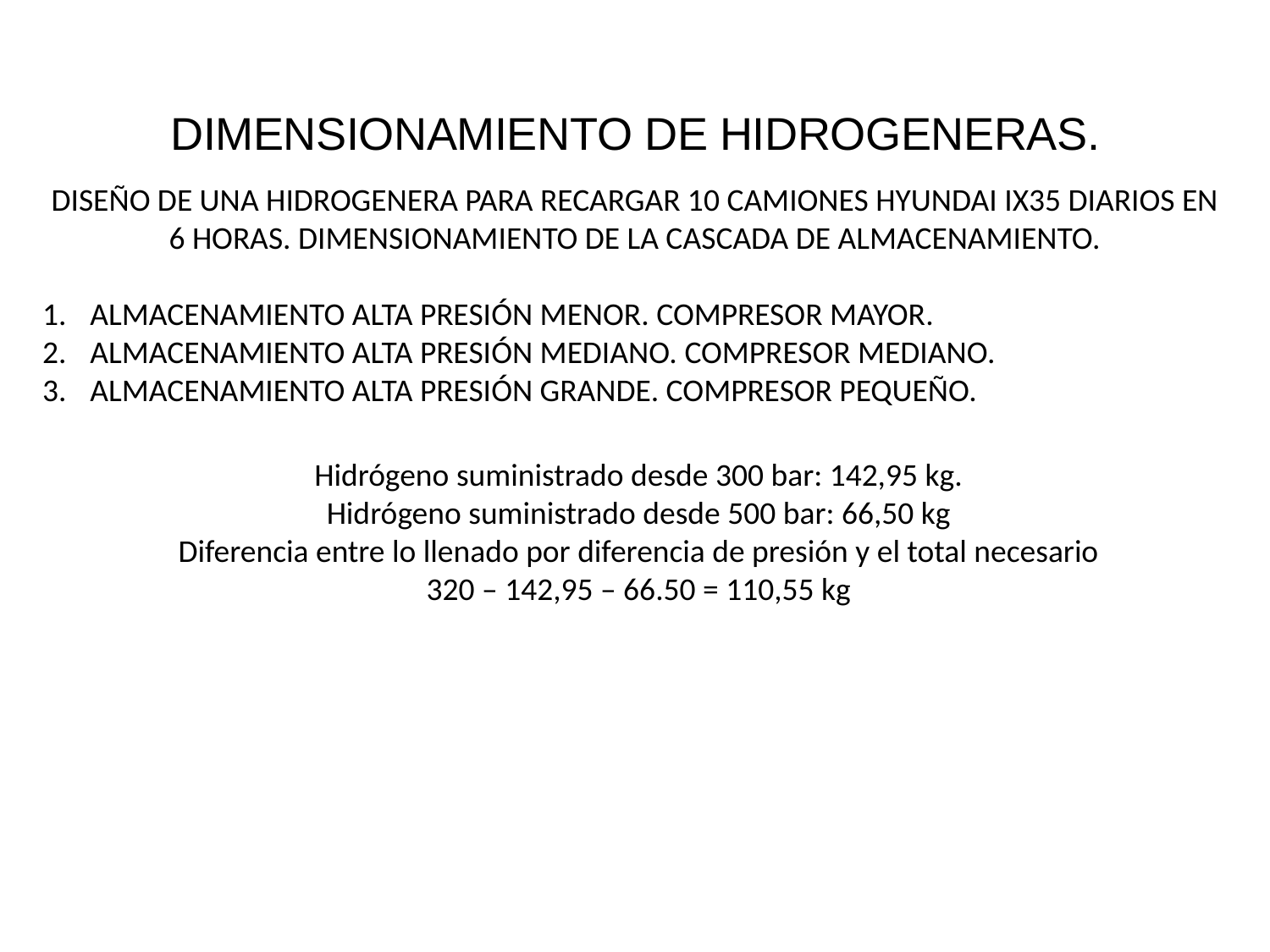

DIMENSIONAMIENTO DE HIDROGENERAS.
DISEÑO DE UNA HIDROGENERA PARA RECARGAR 10 CAMIONES HYUNDAI IX35 DIARIOS EN 6 HORAS. DIMENSIONAMIENTO DE LA CASCADA DE ALMACENAMIENTO.

ALMACENAMIENTO ALTA PRESIÓN MENOR. COMPRESOR MAYOR.
ALMACENAMIENTO ALTA PRESIÓN MEDIANO. COMPRESOR MEDIANO.
ALMACENAMIENTO ALTA PRESIÓN GRANDE. COMPRESOR PEQUEÑO.
Hidrógeno suministrado desde 300 bar: 142,95 kg.
Hidrógeno suministrado desde 500 bar: 66,50 kg
Diferencia entre lo llenado por diferencia de presión y el total necesario
320 – 142,95 – 66.50 = 110,55 kg